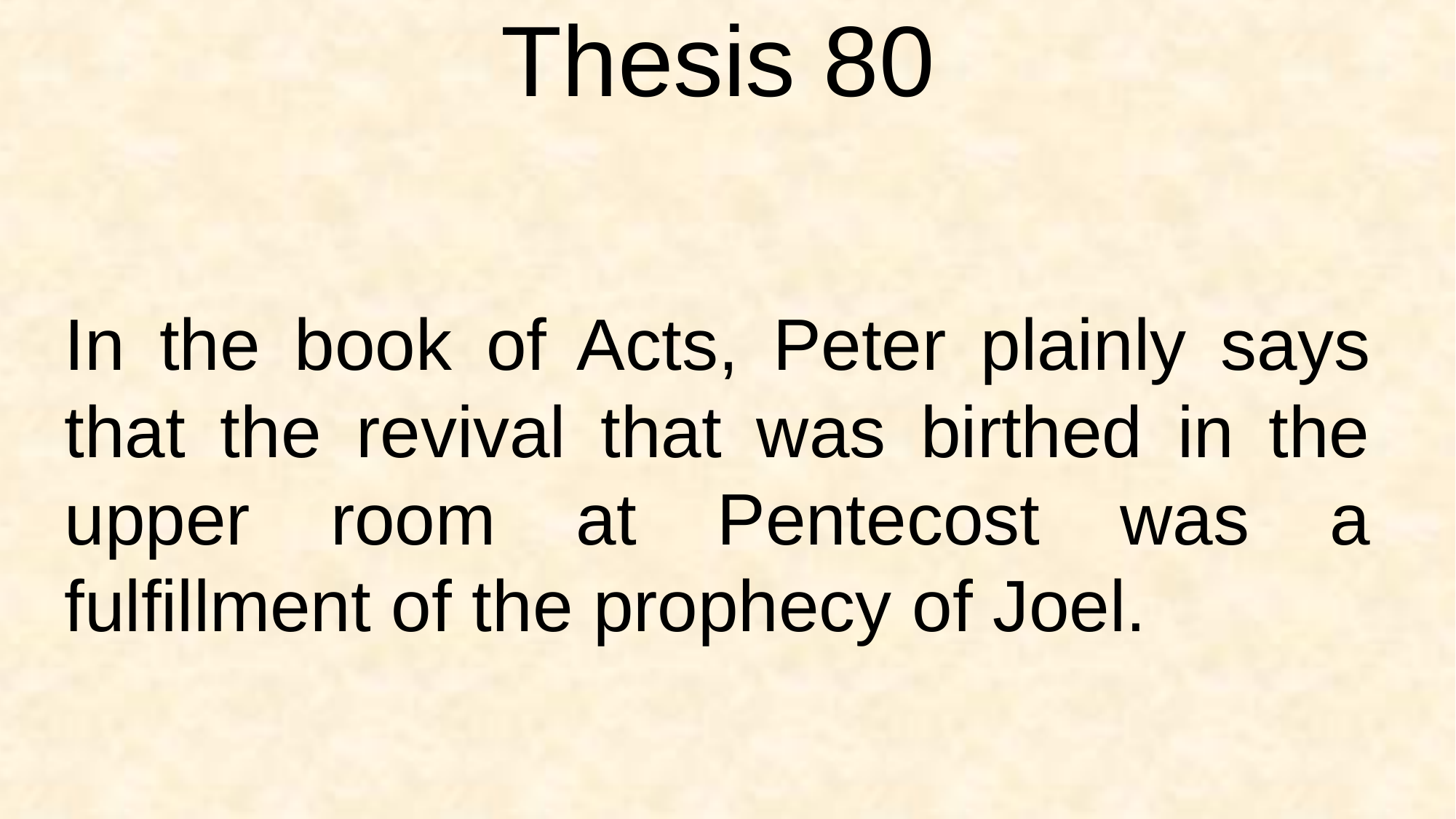

Thesis 80

In the book of Acts, Peter plainly says that the revival that was birthed in the upper room at Pentecost was a fulfillment of the prophecy of Joel.